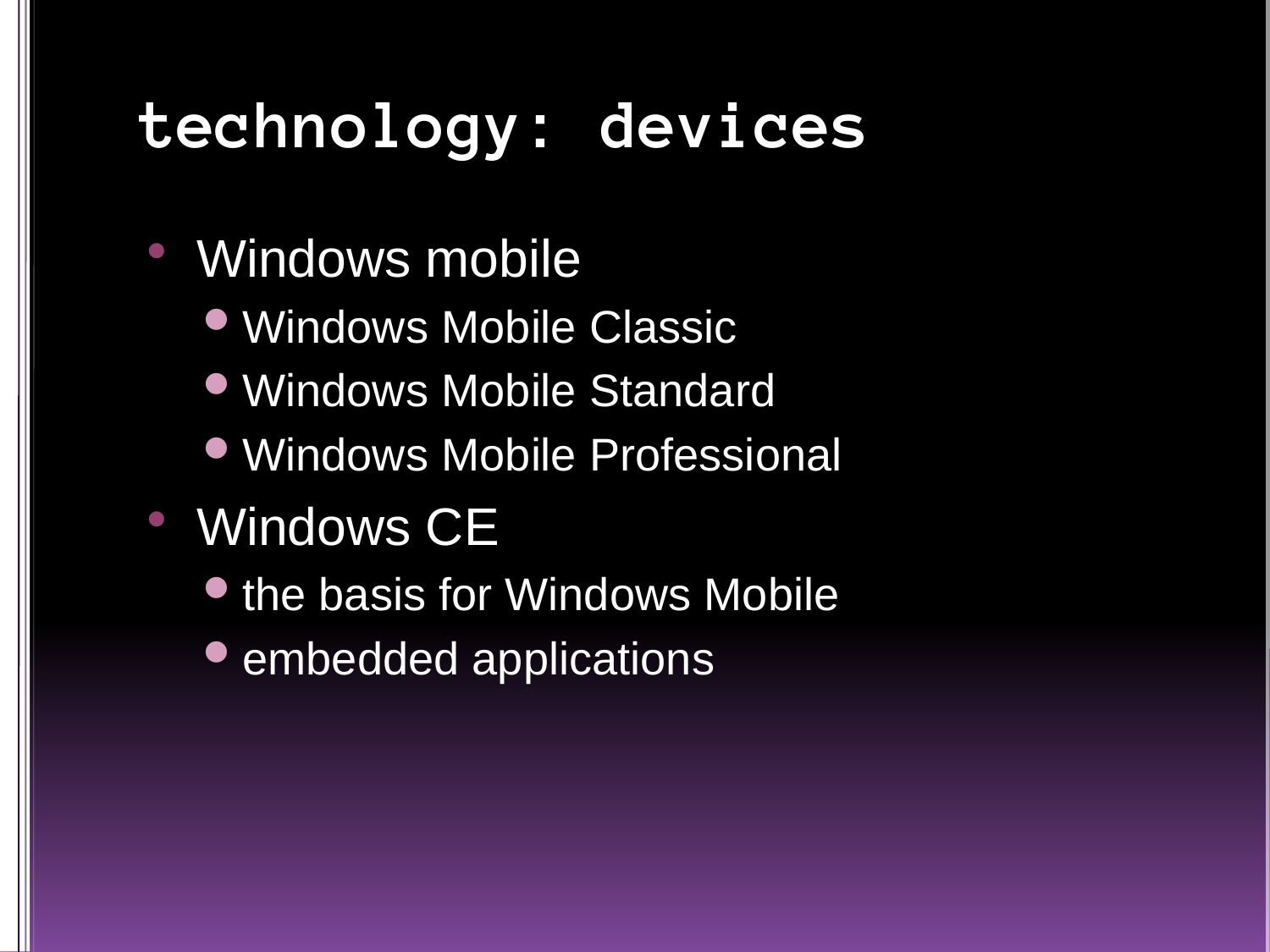

# technology: devices
Windows mobile
Windows Mobile Classic
Windows Mobile Standard
Windows Mobile Professional
Windows CE
the basis for Windows Mobile
embedded applications